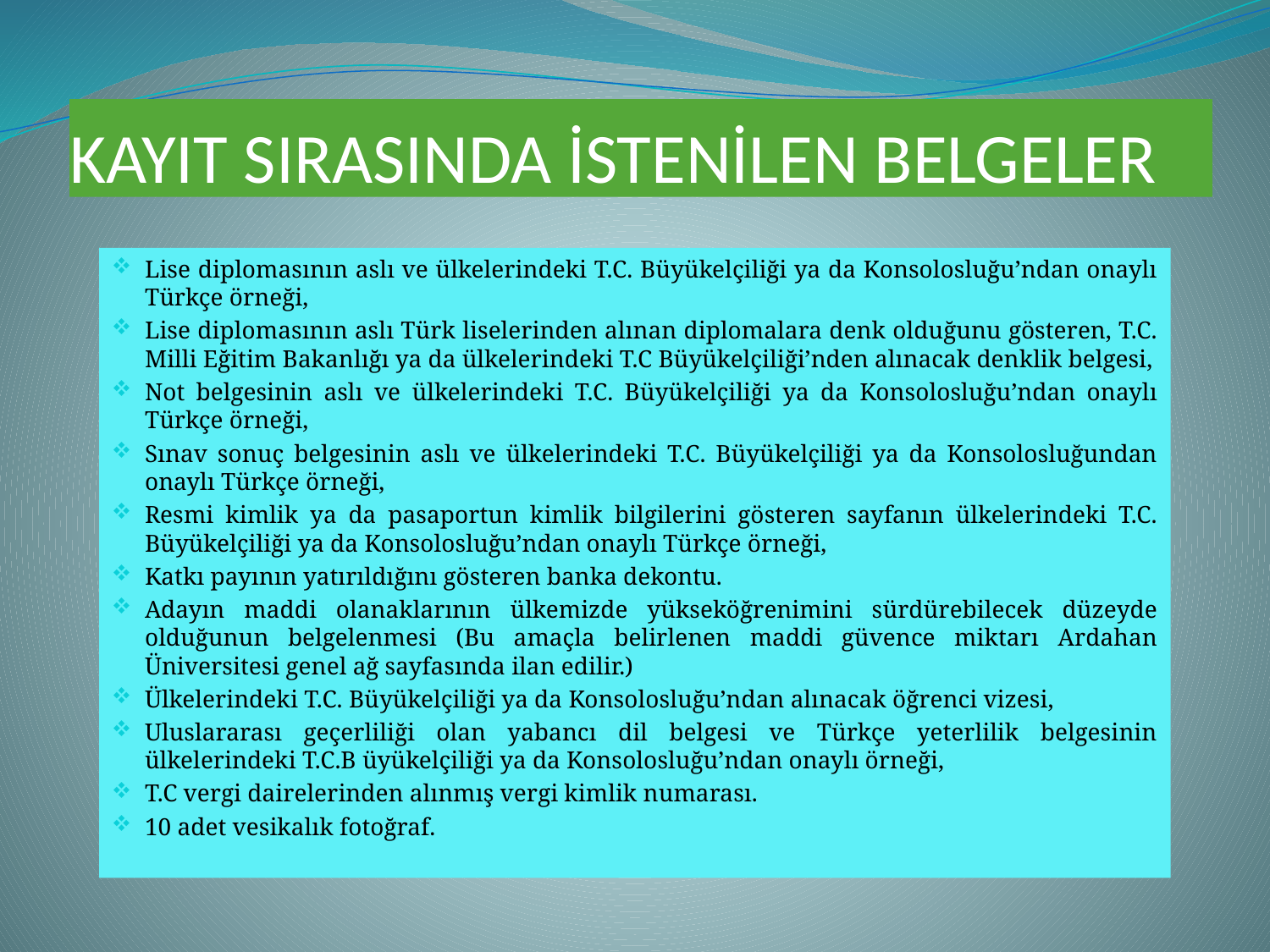

# KAYIT SIRASINDA İSTENİLEN BELGELER
Lise diplomasının aslı ve ülkelerindeki T.C. Büyükelçiliği ya da Konsolosluğu’ndan onaylı Türkçe örneği,
Lise diplomasının aslı Türk liselerinden alınan diplomalara denk olduğunu gösteren, T.C. Milli Eğitim Bakanlığı ya da ülkelerindeki T.C Büyükelçiliği’nden alınacak denklik belgesi,
Not belgesinin aslı ve ülkelerindeki T.C. Büyükelçiliği ya da Konsolosluğu’ndan onaylı Türkçe örneği,
Sınav sonuç belgesinin aslı ve ülkelerindeki T.C. Büyükelçiliği ya da Konsolosluğundan onaylı Türkçe örneği,
Resmi kimlik ya da pasaportun kimlik bilgilerini gösteren sayfanın ülkelerindeki T.C. Büyükelçiliği ya da Konsolosluğu’ndan onaylı Türkçe örneği,
Katkı payının yatırıldığını gösteren banka dekontu.
Adayın maddi olanaklarının ülkemizde yükseköğrenimini sürdürebilecek düzeyde olduğunun belgelenmesi (Bu amaçla belirlenen maddi güvence miktarı Ardahan Üniversitesi genel ağ sayfasında ilan edilir.)
Ülkelerindeki T.C. Büyükelçiliği ya da Konsolosluğu’ndan alınacak öğrenci vizesi,
Uluslararası geçerliliği olan yabancı dil belgesi ve Türkçe yeterlilik belgesinin ülkelerindeki T.C.B üyükelçiliği ya da Konsolosluğu’ndan onaylı örneği,
T.C vergi dairelerinden alınmış vergi kimlik numarası.
10 adet vesikalık fotoğraf.